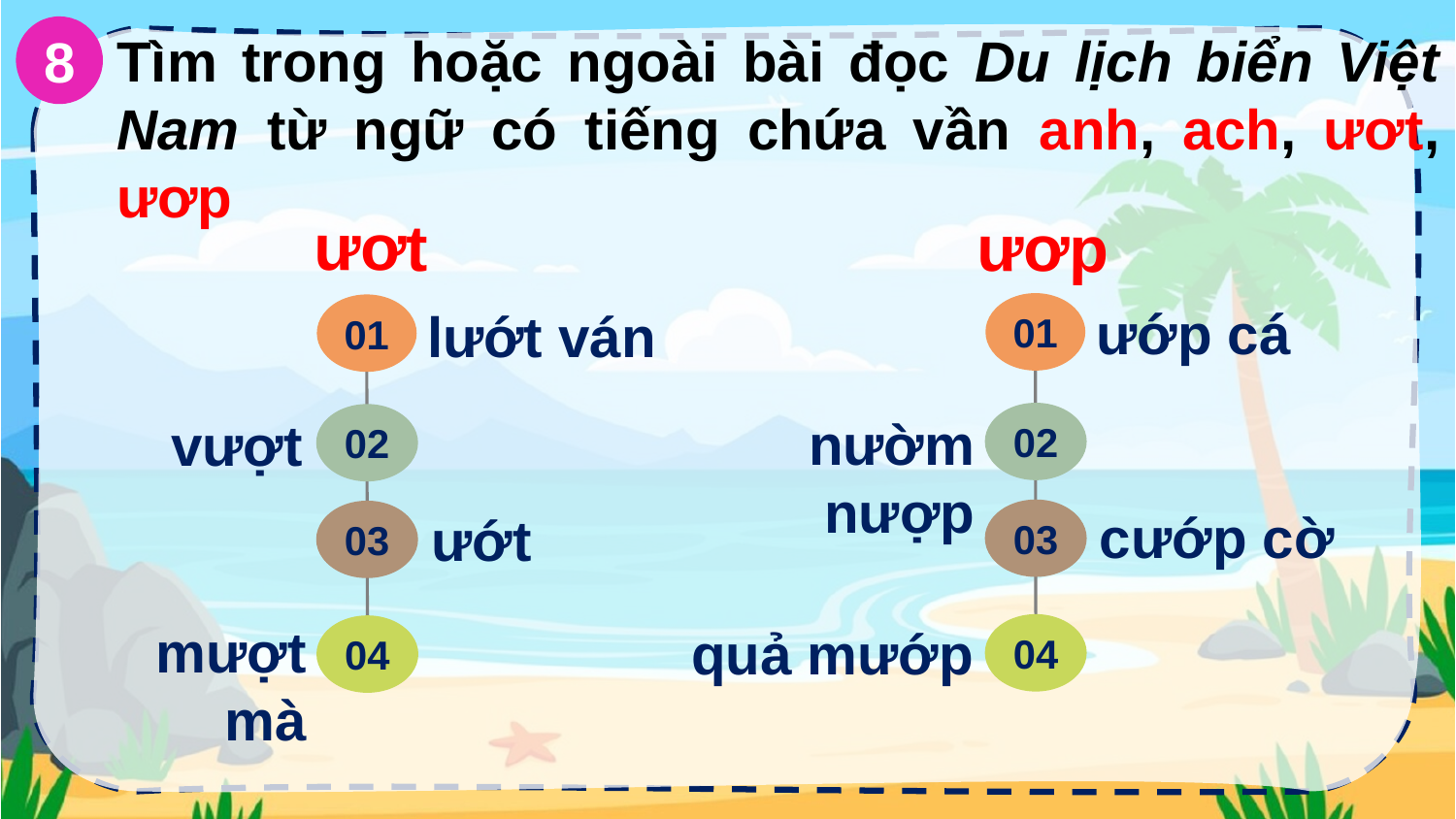

8
Tìm trong hoặc ngoài bài đọc Du lịch biển Việt Nam từ ngữ có tiếng chứa vần anh, ach, ươt, ươp

ươt

ươp
ướp cá
01
01
lướt ván
02
nườm nượp
02
vượt
cướp cờ
03
ướt
03
mượt mà
quả mướp
04
04